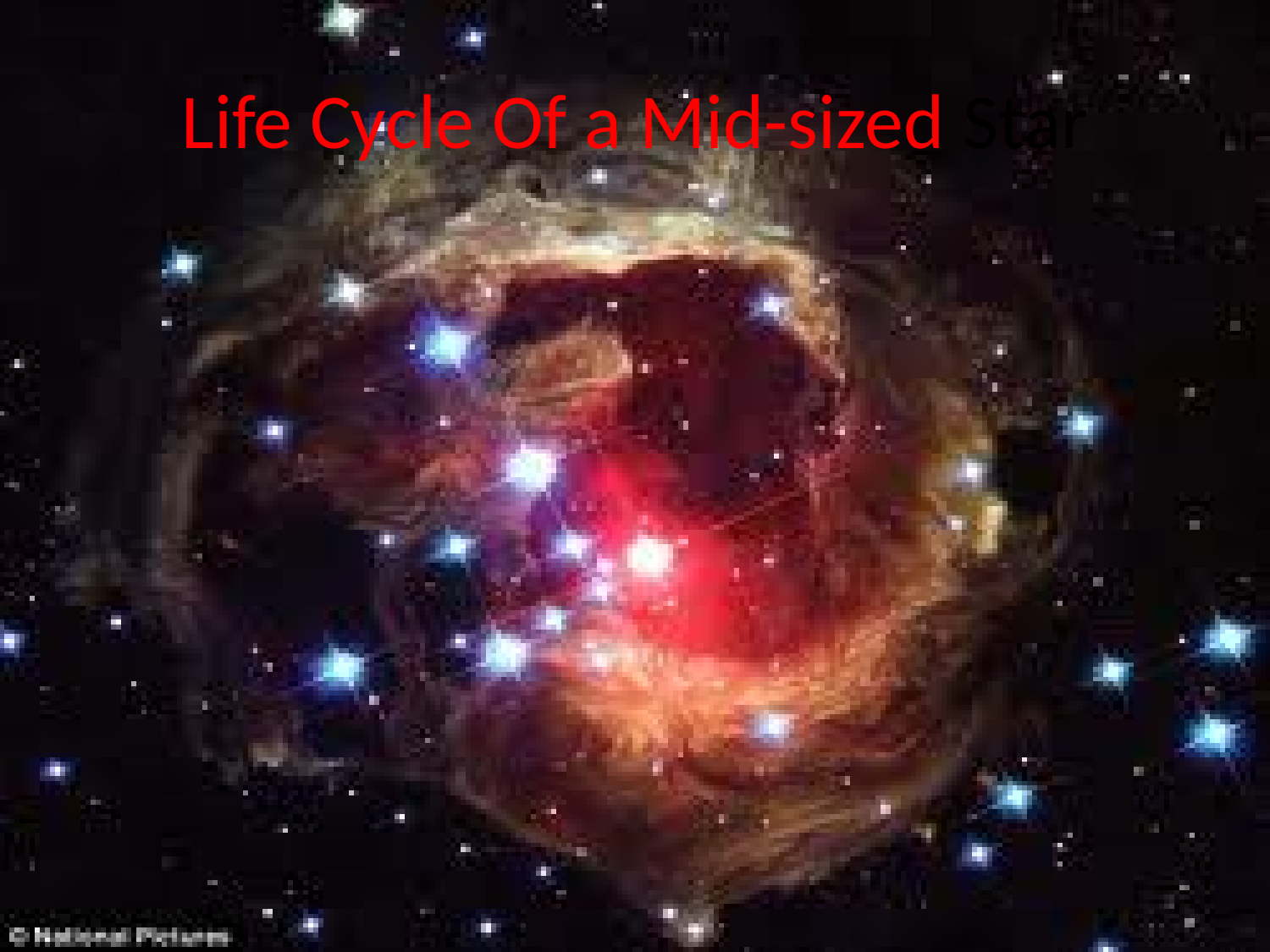

# Life Cycle Of a Mid-sized Star